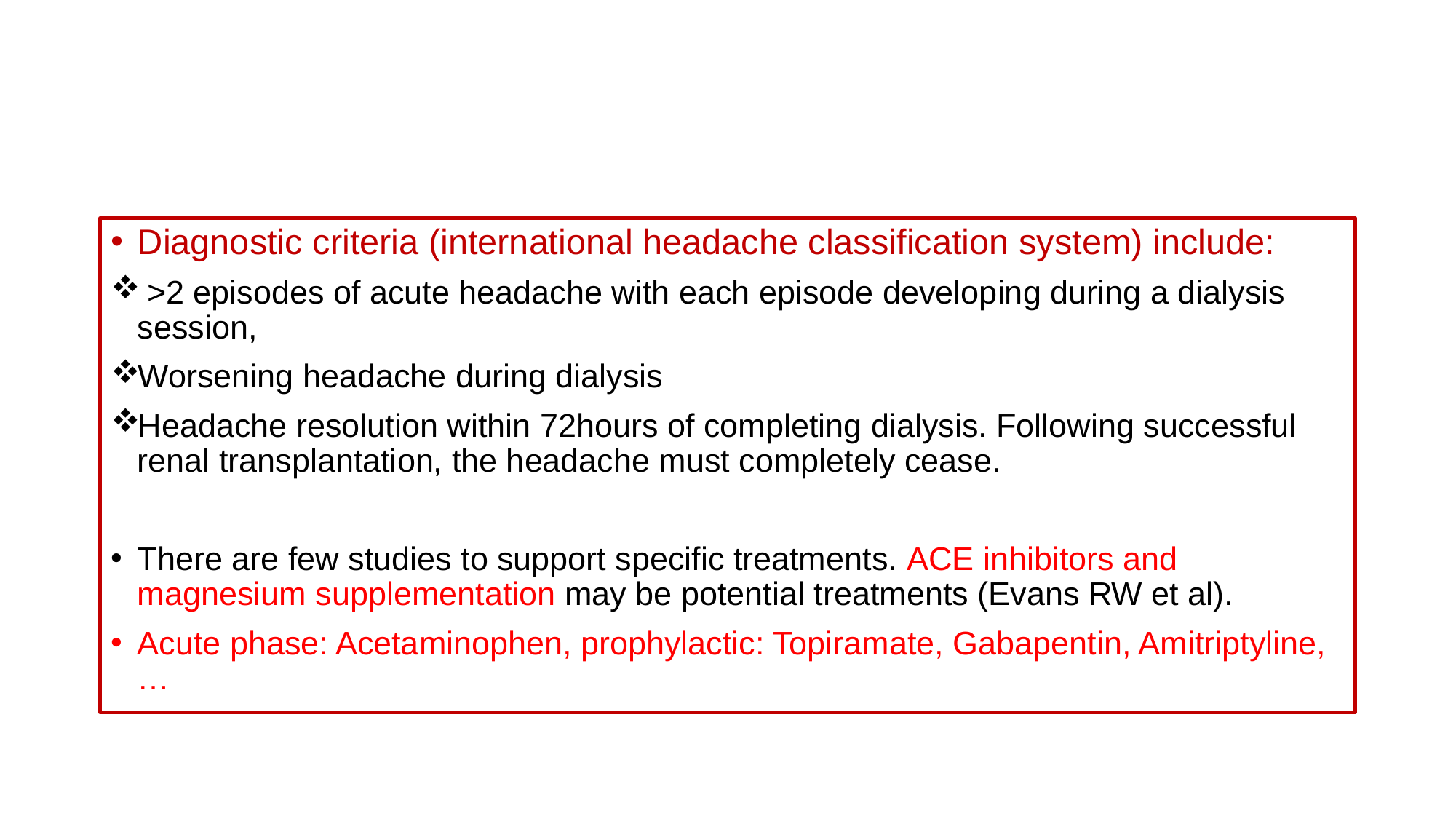

#
Diagnostic criteria (international headache classification system) include:
 >2 episodes of acute headache with each episode developing during a dialysis session,
Worsening headache during dialysis
Headache resolution within 72hours of completing dialysis. Following successful renal transplantation, the headache must completely cease.

There are few studies to support specific treatments. ACE inhibitors and magnesium supplementation may be potential treatments (Evans RW et al).
Acute phase: Acetaminophen, prophylactic: Topiramate, Gabapentin, Amitriptyline,…